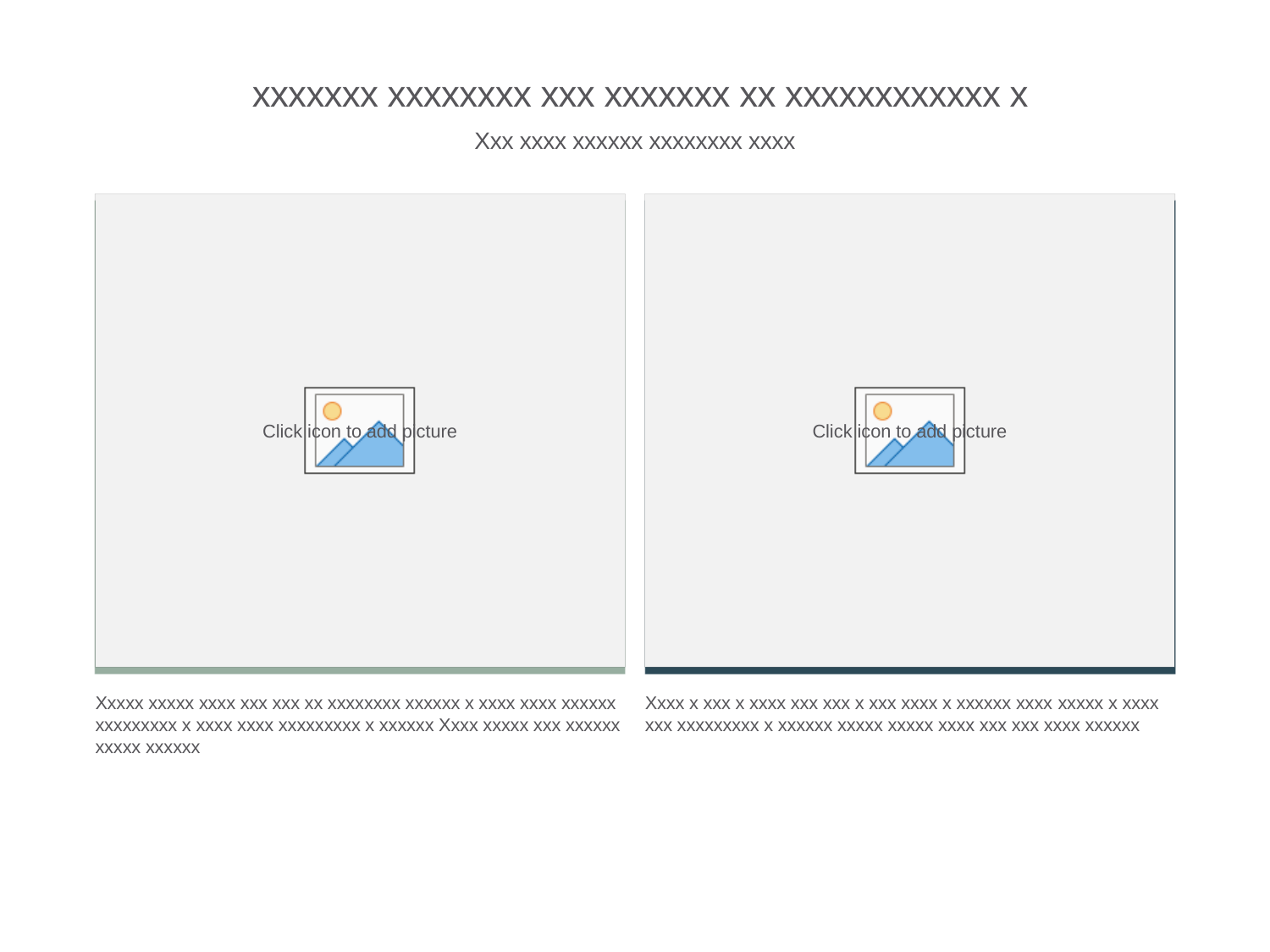

# xxxxxxx xxxxxxxx xxx xxxxxxx xx xxxxxxxxxxxx x
Xxx xxxx xxxxxx xxxxxxxx xxxx

Xxxxx xxxxx xxxx xxx xxx xx xxxxxxxx xxxxxx x xxxx xxxx xxxxxx xxxxxxxxx x xxxx xxxx xxxxxxxxx x xxxxxx Xxxx xxxxx xxx xxxxxx xxxxx xxxxxx
Xxxx x xxx x xxxx xxx xxx x xxx xxxx x xxxxxx xxxx xxxxx x xxxx xxx xxxxxxxxx x xxxxxx xxxxx xxxxx xxxx xxx xxx xxxx xxxxxx